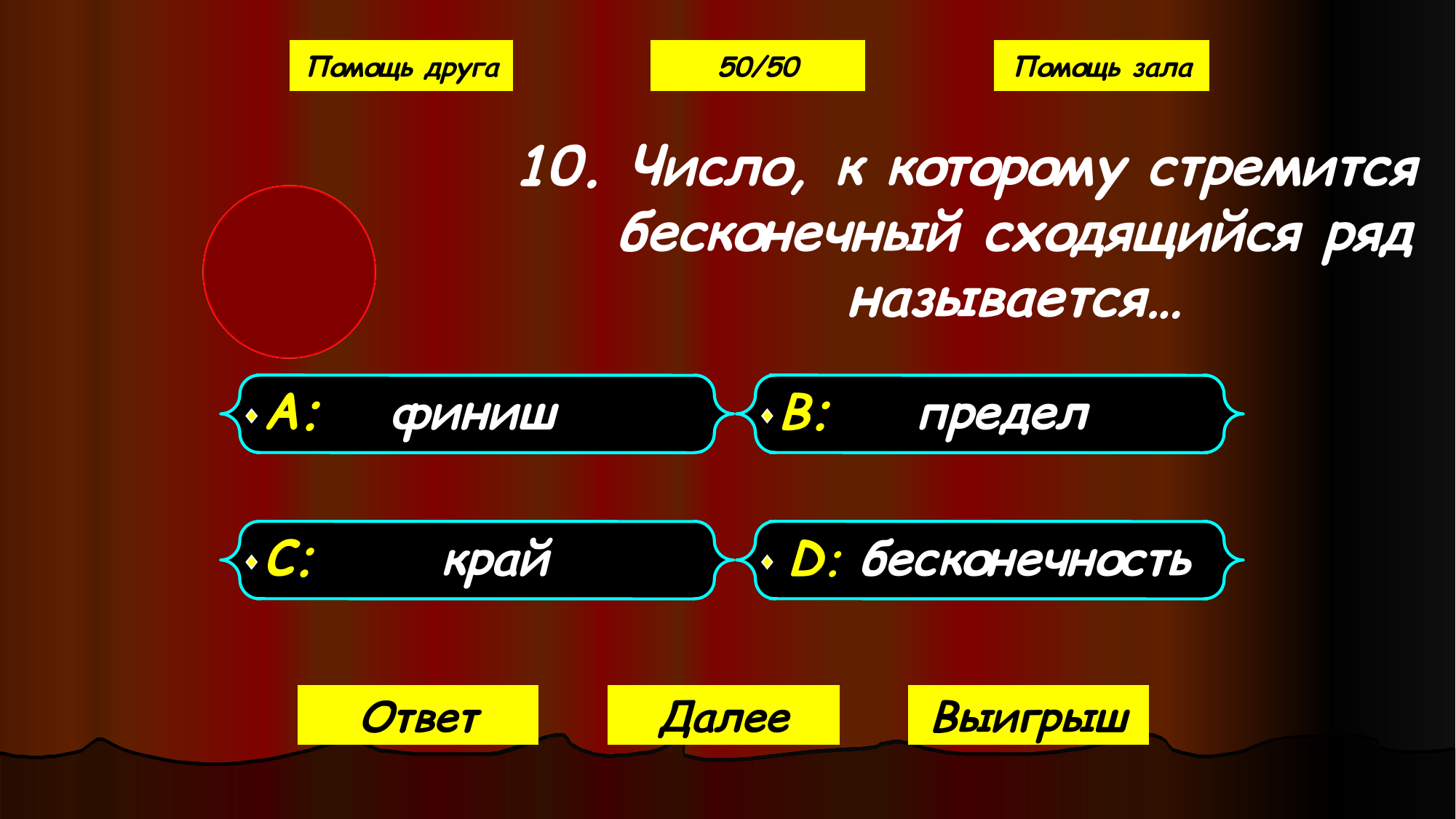

Помощь друга
50/50
Помощь зала
10. Число, к которому стремится бесконечный сходящийся ряд называется…

А:    финиш
В:    предел

С:      край

D: бесконечность

Ответ
Далее
Выигрыш